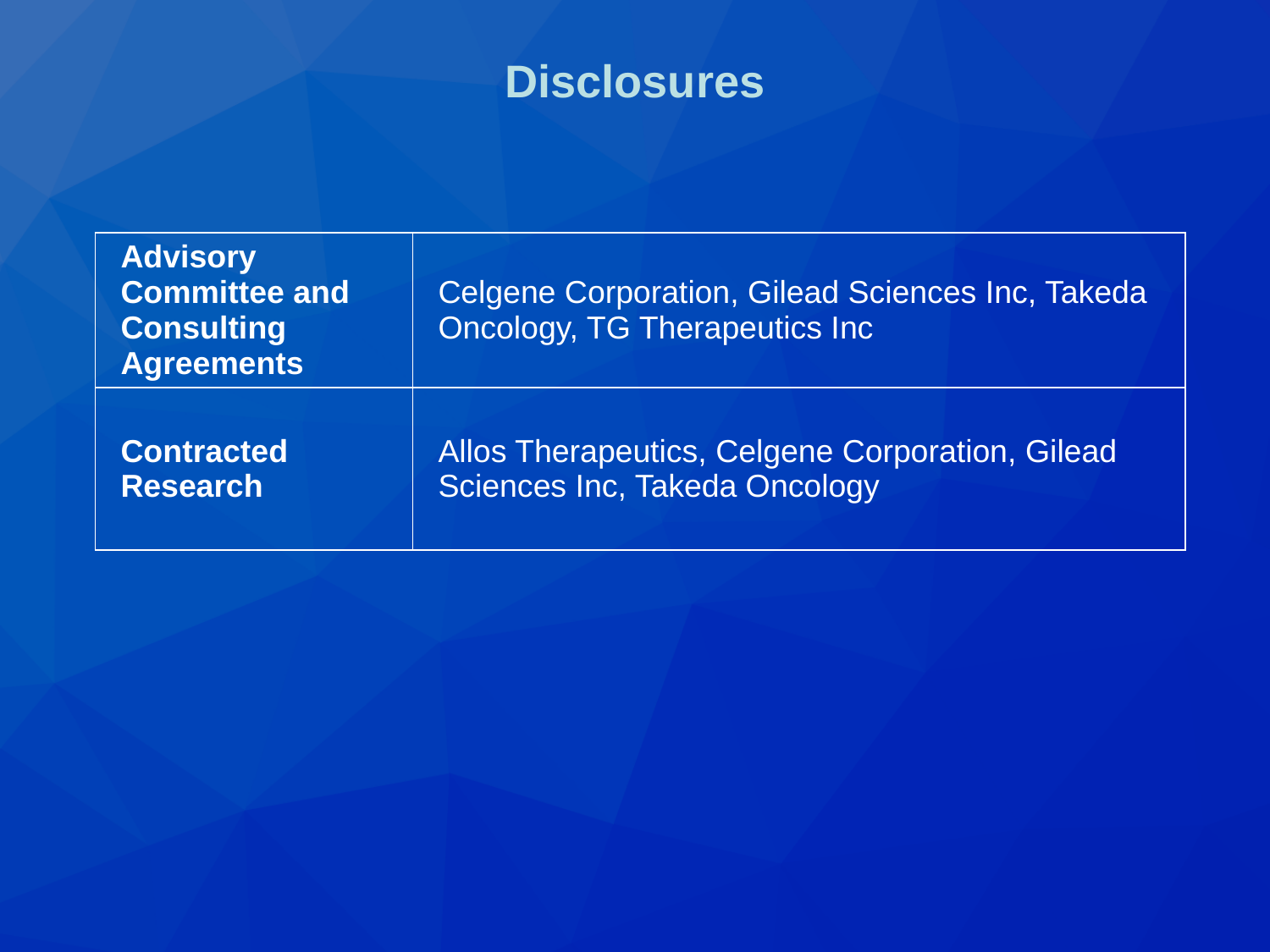

# Disclosures
| Advisory Committee and Consulting Agreements | Celgene Corporation, Gilead Sciences Inc, Takeda Oncology, TG Therapeutics Inc |
| --- | --- |
| Contracted Research | Allos Therapeutics, Celgene Corporation, Gilead Sciences Inc, Takeda Oncology |